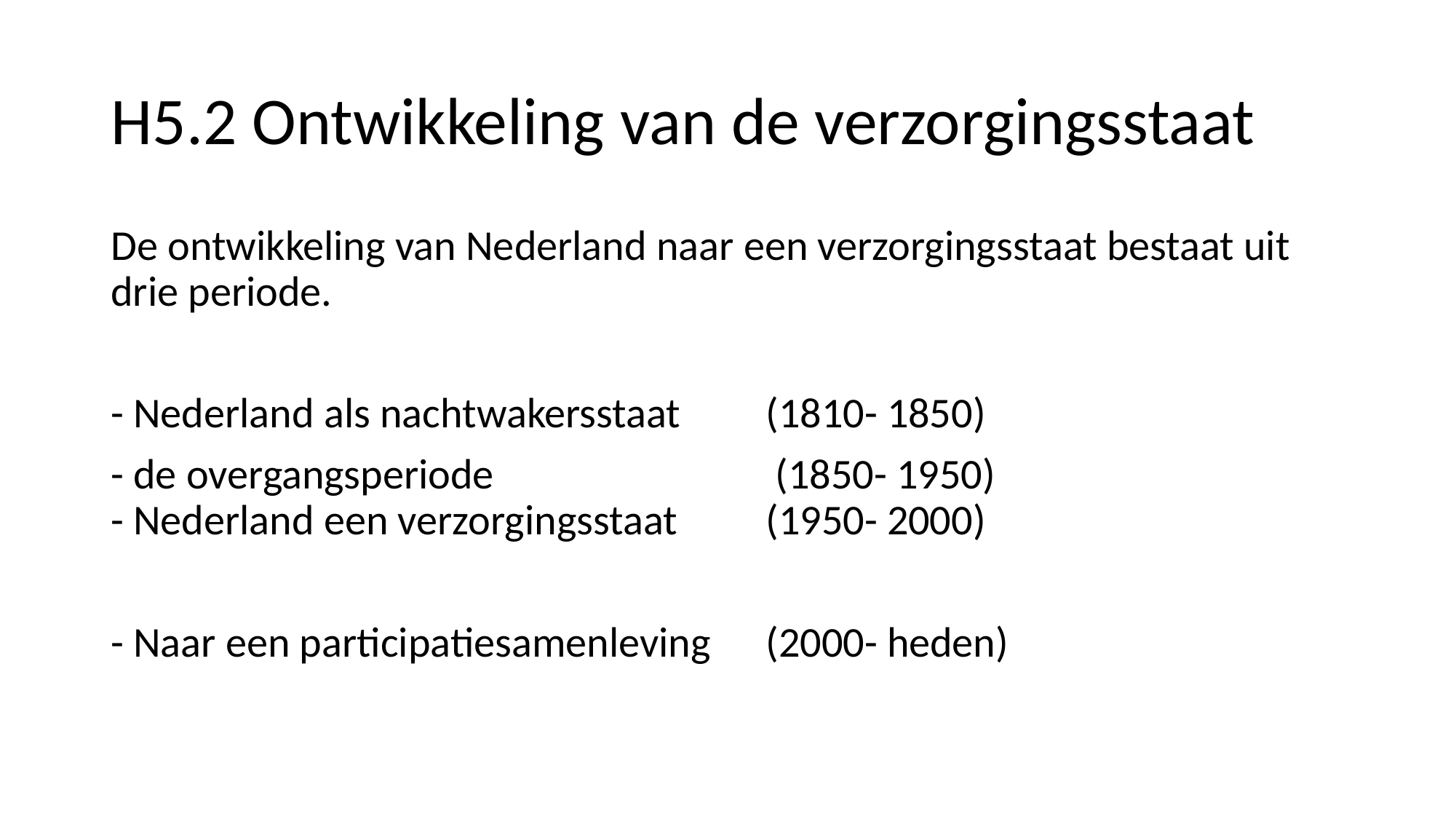

# H5.2 Ontwikkeling van de verzorgingsstaat
De ontwikkeling van Nederland naar een verzorgingsstaat bestaat uit drie periode.

- Nederland als nachtwakersstaat 	(1810- 1850)
- de overgangsperiode                    	 (1850- 1950)
- Nederland een verzorgingsstaat    	(1950- 2000)

- Naar een participatiesamenleving 	(2000- heden)